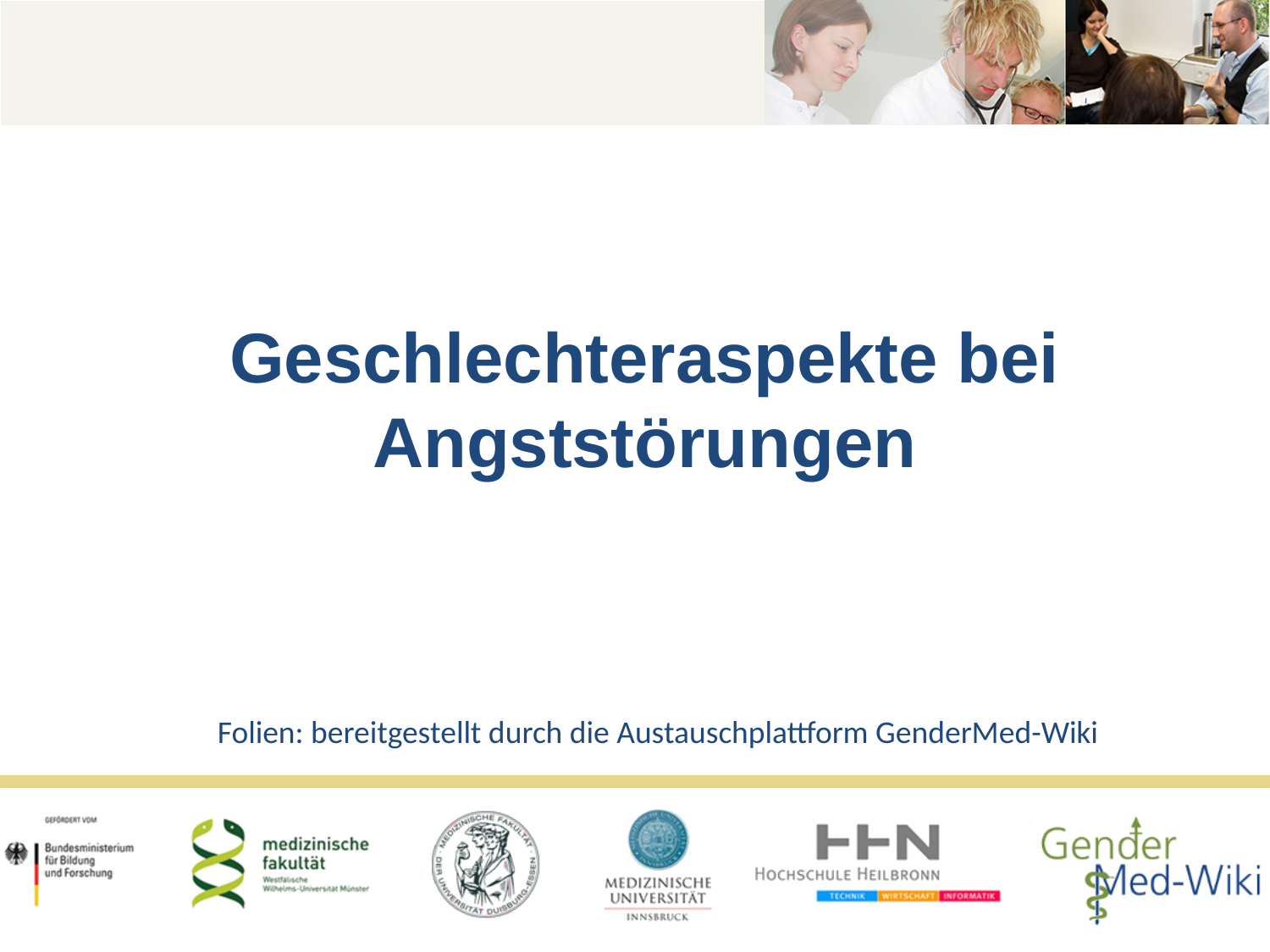

# Geschlechteraspekte bei Angststörungen
Folien: bereitgestellt durch die Austauschplattform GenderMed-Wiki